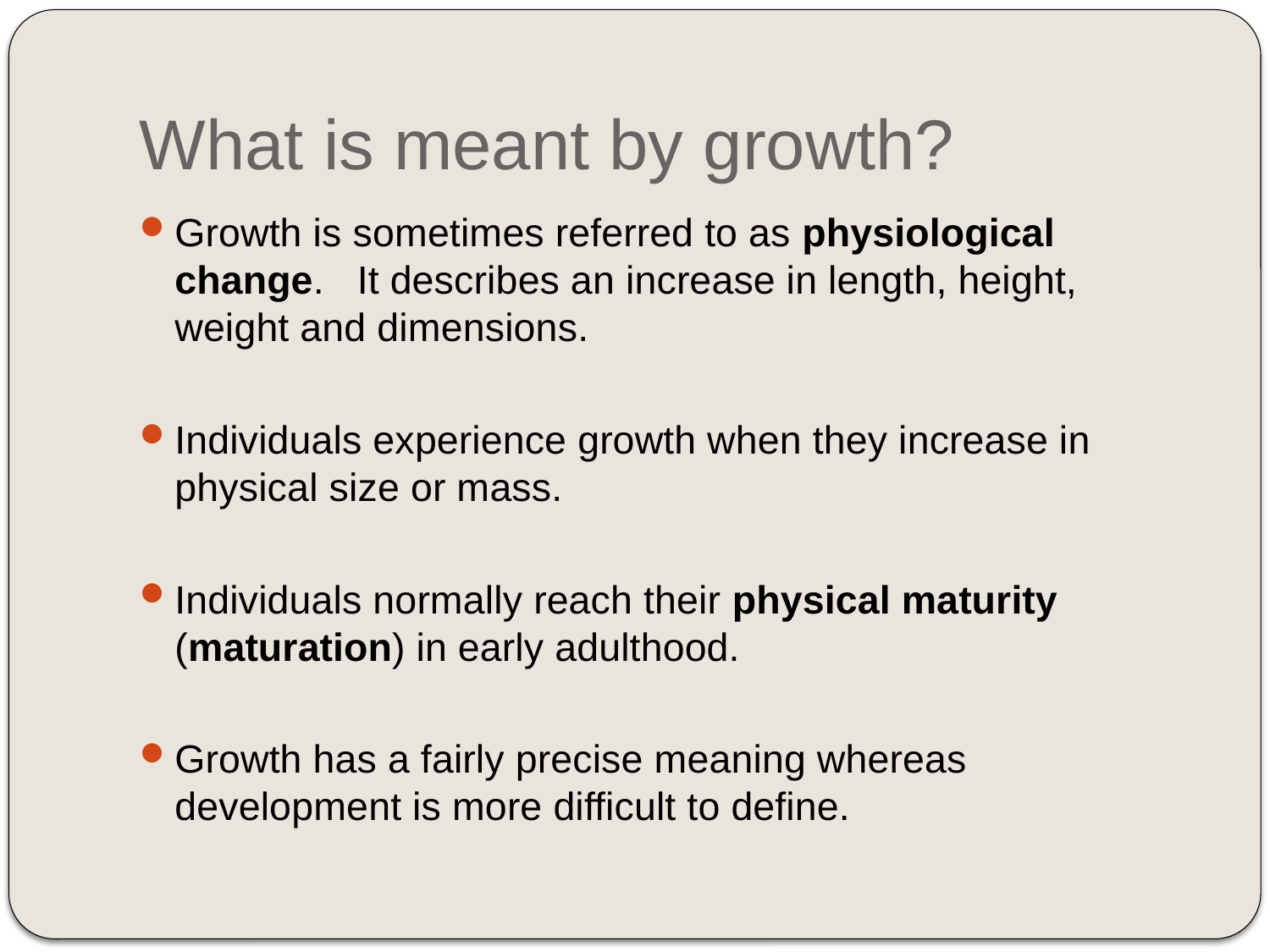

# What is meant by growth?
Growth is sometimes referred to as physiological change.   It describes an increase in length, height, weight and dimensions.

Individuals experience growth when they increase in physical size or mass.

Individuals normally reach their physical maturity (maturation) in early adulthood.

Growth has a fairly precise meaning whereas development is more difficult to define.